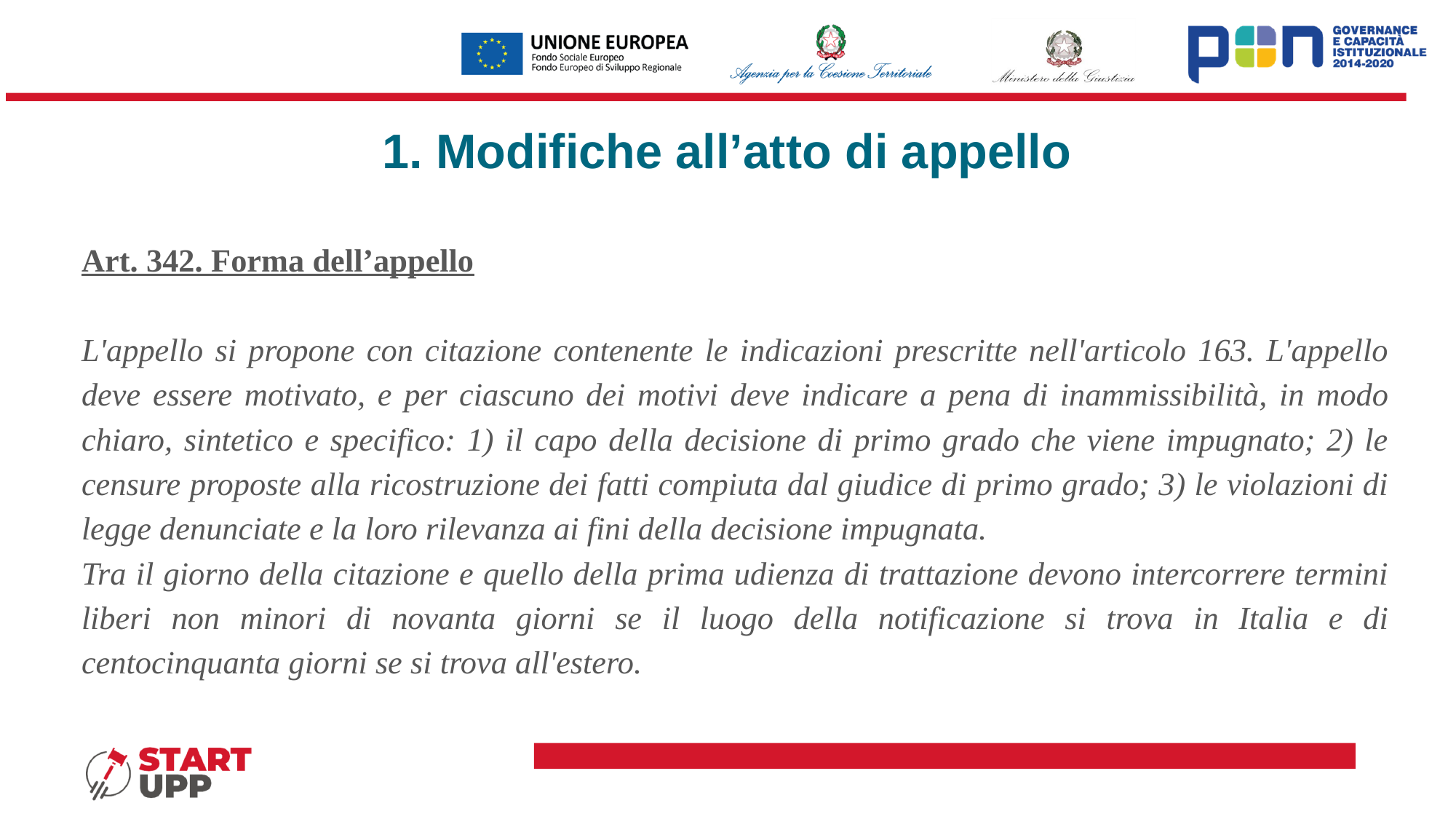

# 1. Modifiche all’atto di appello
Art. 342. Forma dell’appello

L'appello si propone con citazione contenente le indicazioni prescritte nell'articolo 163. L'appello deve essere motivato, e per ciascuno dei motivi deve indicare a pena di inammissibilità, in modo chiaro, sintetico e specifico: 1) il capo della decisione di primo grado che viene impugnato; 2) le censure proposte alla ricostruzione dei fatti compiuta dal giudice di primo grado; 3) le violazioni di legge denunciate e la loro rilevanza ai fini della decisione impugnata.
Tra il giorno della citazione e quello della prima udienza di trattazione devono intercorrere termini liberi non minori di novanta giorni se il luogo della notificazione si trova in Italia e di centocinquanta giorni se si trova all'estero.